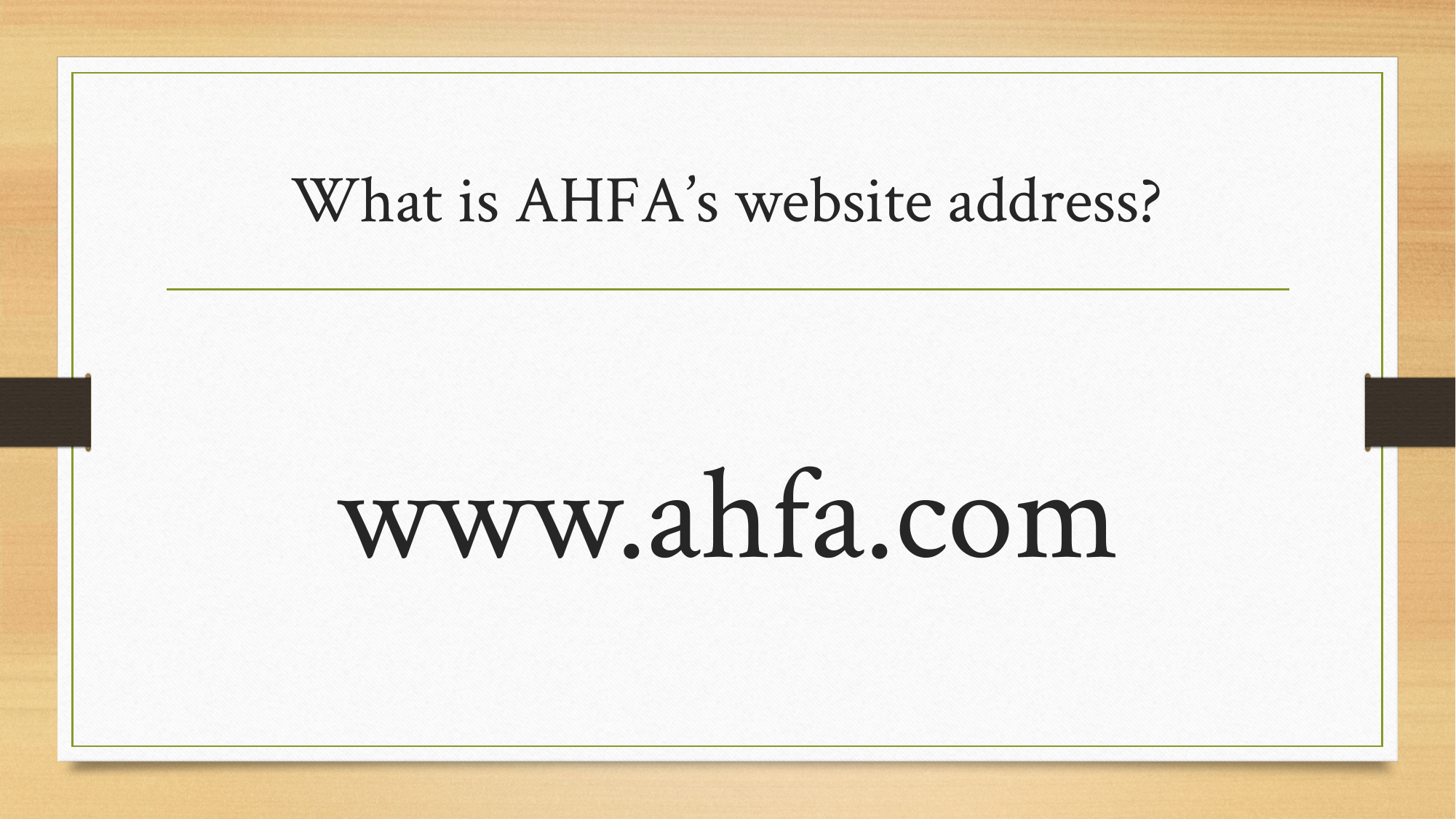

# What is AHFA’s website address?
www.ahfa.com